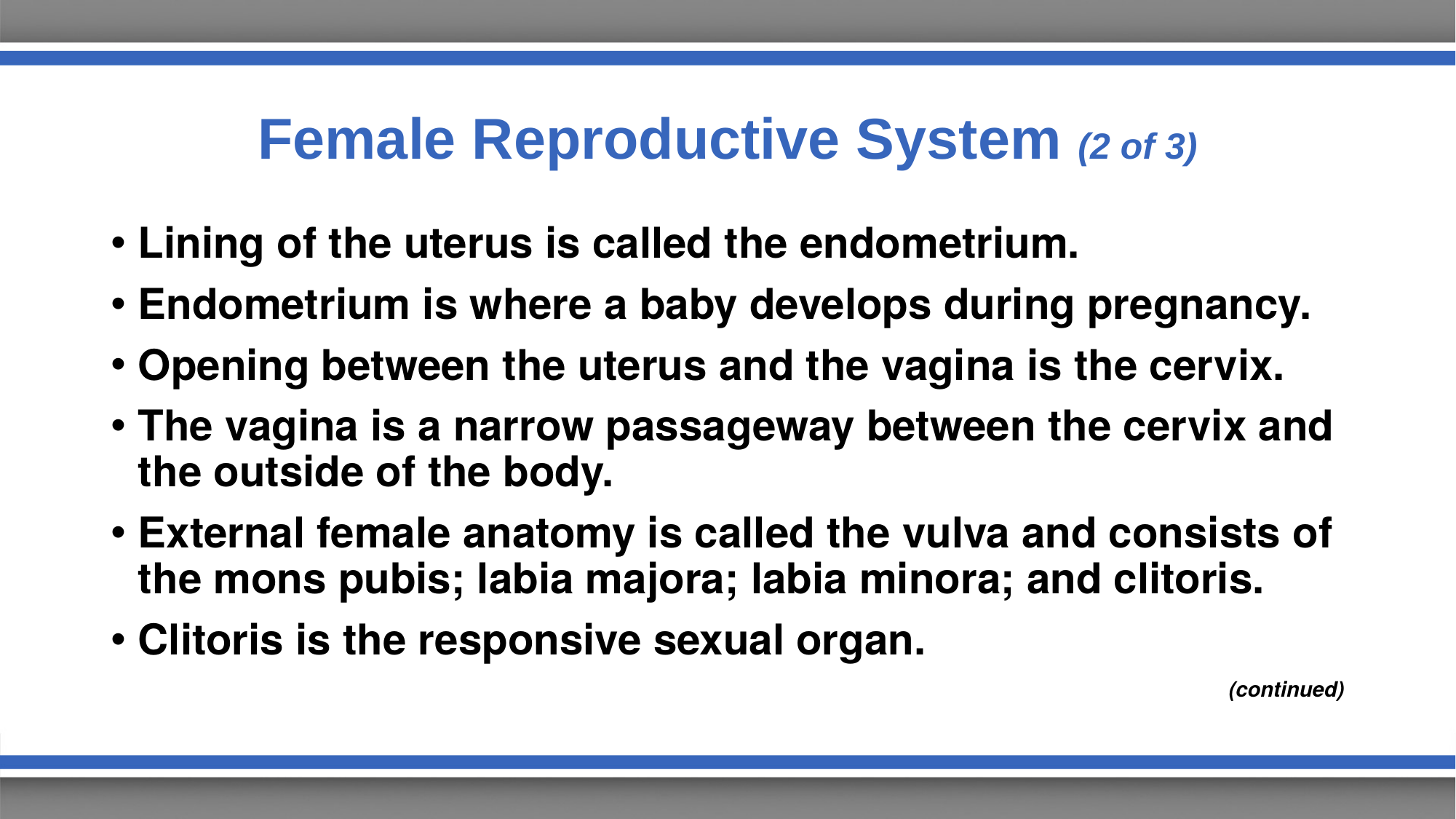

# Female Reproductive System (2 of 3)
Lining of the uterus is called the endometrium.
Endometrium is where a baby develops during pregnancy.
Opening between the uterus and the vagina is the cervix.
The vagina is a narrow passageway between the cervix and the outside of the body.
External female anatomy is called the vulva and consists of the mons pubis; labia majora; labia minora; and clitoris.
Clitoris is the responsive sexual organ.
(continued)